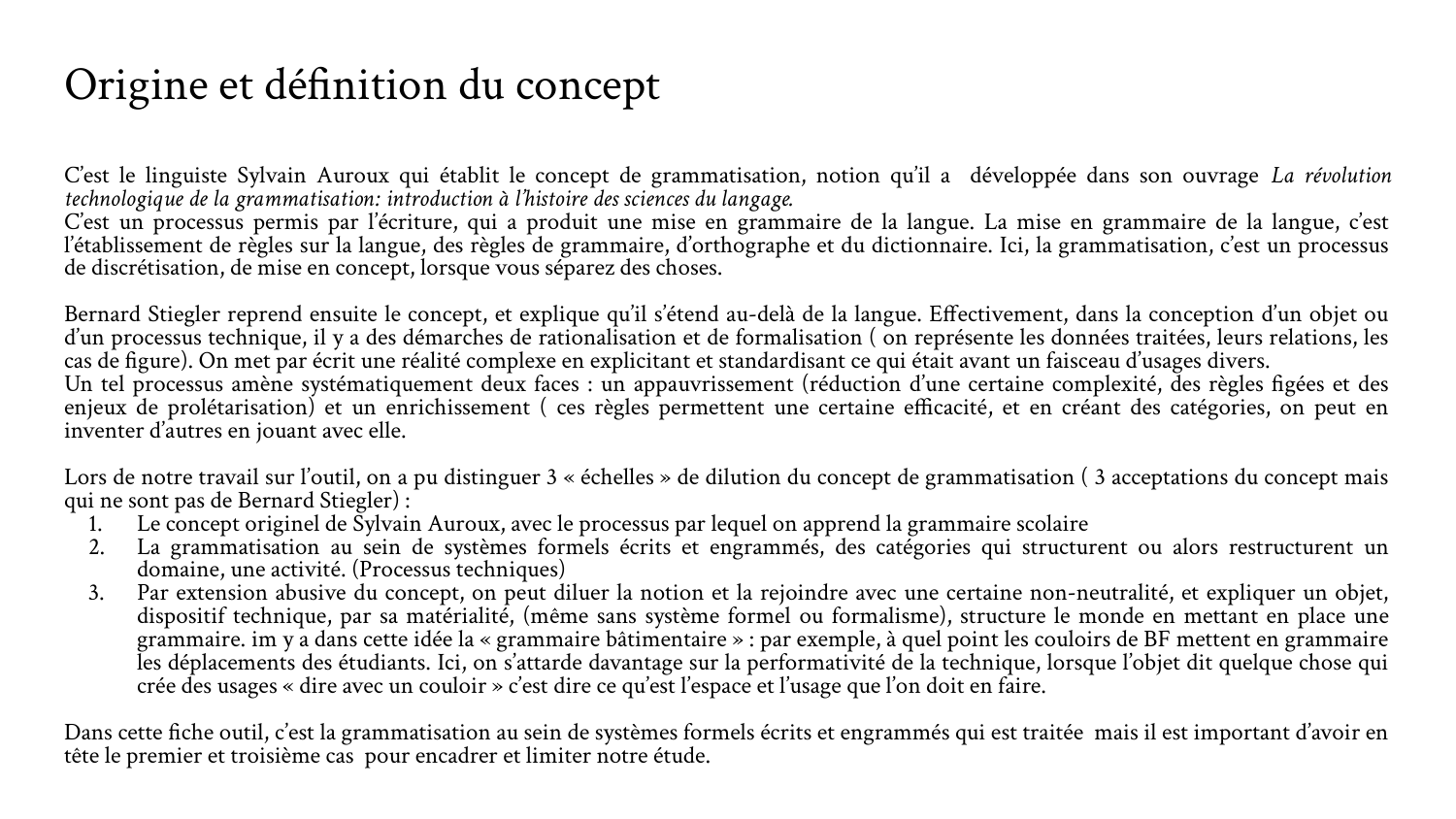

# Origine et définition du concept
C’est le linguiste Sylvain Auroux qui établit le concept de grammatisation, notion qu’il a  développée dans son ouvrage La révolution technologique de la grammatisation: introduction à l’histoire des sciences du langage.
C’est un processus permis par l’écriture, qui a produit une mise en grammaire de la langue. La mise en grammaire de la langue, c’est l’établissement de règles sur la langue, des règles de grammaire, d’orthographe et du dictionnaire. Ici, la grammatisation, c’est un processus de discrétisation, de mise en concept, lorsque vous séparez des choses.

Bernard Stiegler reprend ensuite le concept, et explique qu’il s’étend au-delà de la langue. Effectivement, dans la conception d’un objet ou d’un processus technique, il y a des démarches de rationalisation et de formalisation ( on représente les données traitées, leurs relations, les cas de figure). On met par écrit une réalité complexe en explicitant et standardisant ce qui était avant un faisceau d’usages divers.
Un tel processus amène systématiquement deux faces : un appauvrissement (réduction d’une certaine complexité, des règles figées et des enjeux de prolétarisation) et un enrichissement ( ces règles permettent une certaine efficacité, et en créant des catégories, on peut en inventer d’autres en jouant avec elle.

Lors de notre travail sur l’outil, on a pu distinguer 3 « échelles » de dilution du concept de grammatisation ( 3 acceptations du concept mais qui ne sont pas de Bernard Stiegler) :
Le concept originel de Sylvain Auroux, avec le processus par lequel on apprend la grammaire scolaire
La grammatisation au sein de systèmes formels écrits et engrammés, des catégories qui structurent ou alors restructurent un domaine, une activité. (Processus techniques)
Par extension abusive du concept, on peut diluer la notion et la rejoindre avec une certaine non-neutralité, et expliquer un objet, dispositif technique, par sa matérialité, (même sans système formel ou formalisme), structure le monde en mettant en place une grammaire. im y a dans cette idée la « grammaire bâtimentaire » : par exemple, à quel point les couloirs de BF mettent en grammaire les déplacements des étudiants. Ici, on s’attarde davantage sur la performativité de la technique, lorsque l’objet dit quelque chose qui crée des usages « dire avec un couloir » c’est dire ce qu’est l’espace et l’usage que l’on doit en faire.

Dans cette fiche outil, c’est la grammatisation au sein de systèmes formels écrits et engrammés qui est traitée  mais il est important d’avoir en tête le premier et troisième cas  pour encadrer et limiter notre étude.